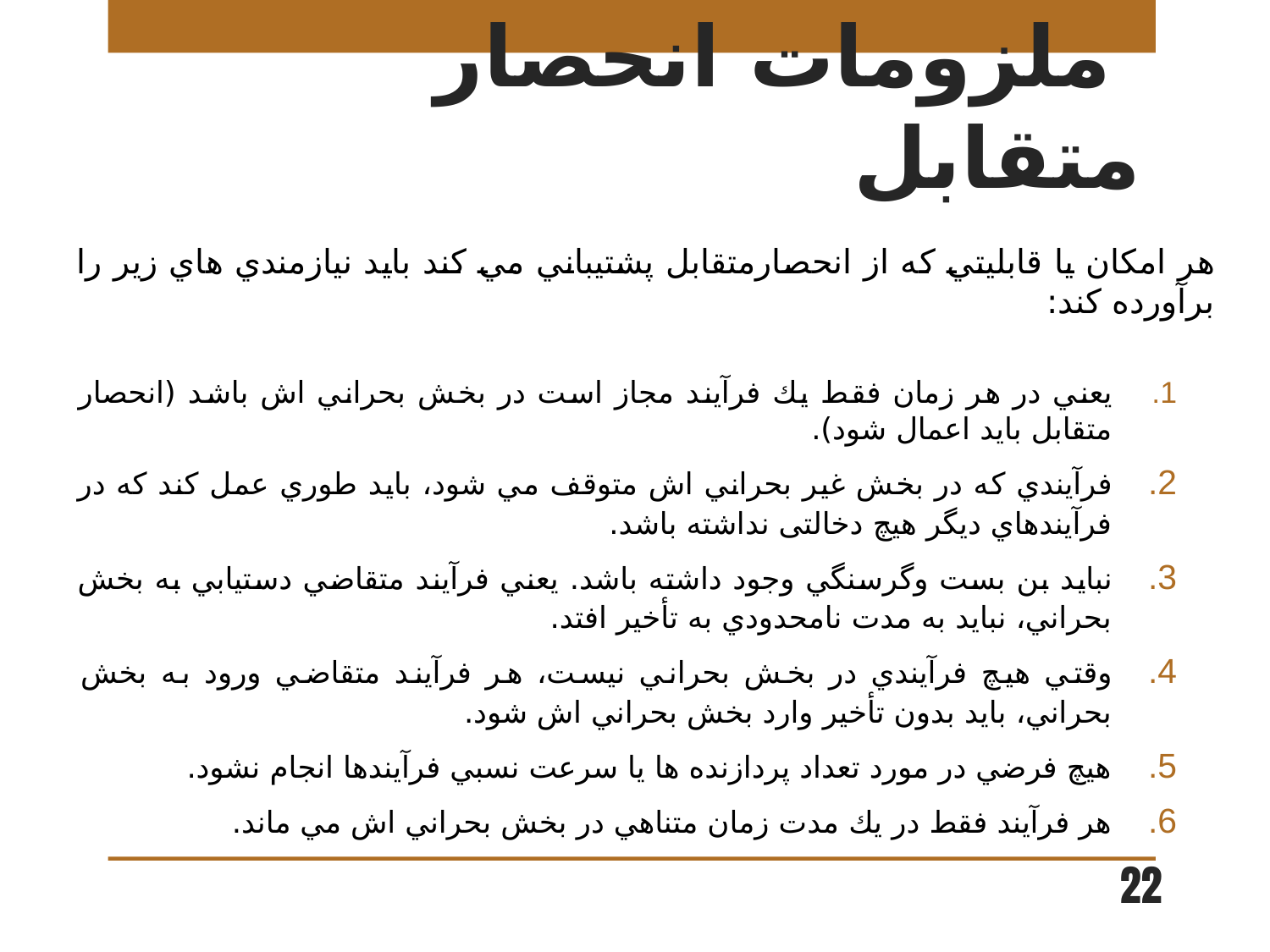

# ملزومات انحصار متقابل
هر امكان يا قابليتي كه از انحصارمتقابل پشتيباني مي كند بايد نيازمندي هاي زير را برآورده كند:

يعني در هر زمان فقط يك فرآيند مجاز است در بخش بحراني اش باشد (انحصار متقابل بايد اعمال شود).
فرآيندي كه در بخش غير بحراني اش متوقف مي شود، بايد طوري عمل كند كه در فرآيندهاي ديگر هیچ دخالتی نداشته باشد.
نبايد بن بست وگرسنگي وجود داشته باشد. يعني فرآيند متقاضي دستيابي به بخش بحراني، نبايد به مدت نامحدودي به تأخير افتد.
وقتي هيچ فرآيندي در بخش بحراني نيست، هر فرآيند متقاضي ورود به بخش بحراني، بايد بدون تأخير وارد بخش بحراني اش شود.
هيچ فرضي در مورد تعداد پردازنده ها يا سرعت نسبي فرآيندها انجام نشود.
هر فرآيند فقط در يك مدت زمان متناهي در بخش بحراني اش مي ماند.
22